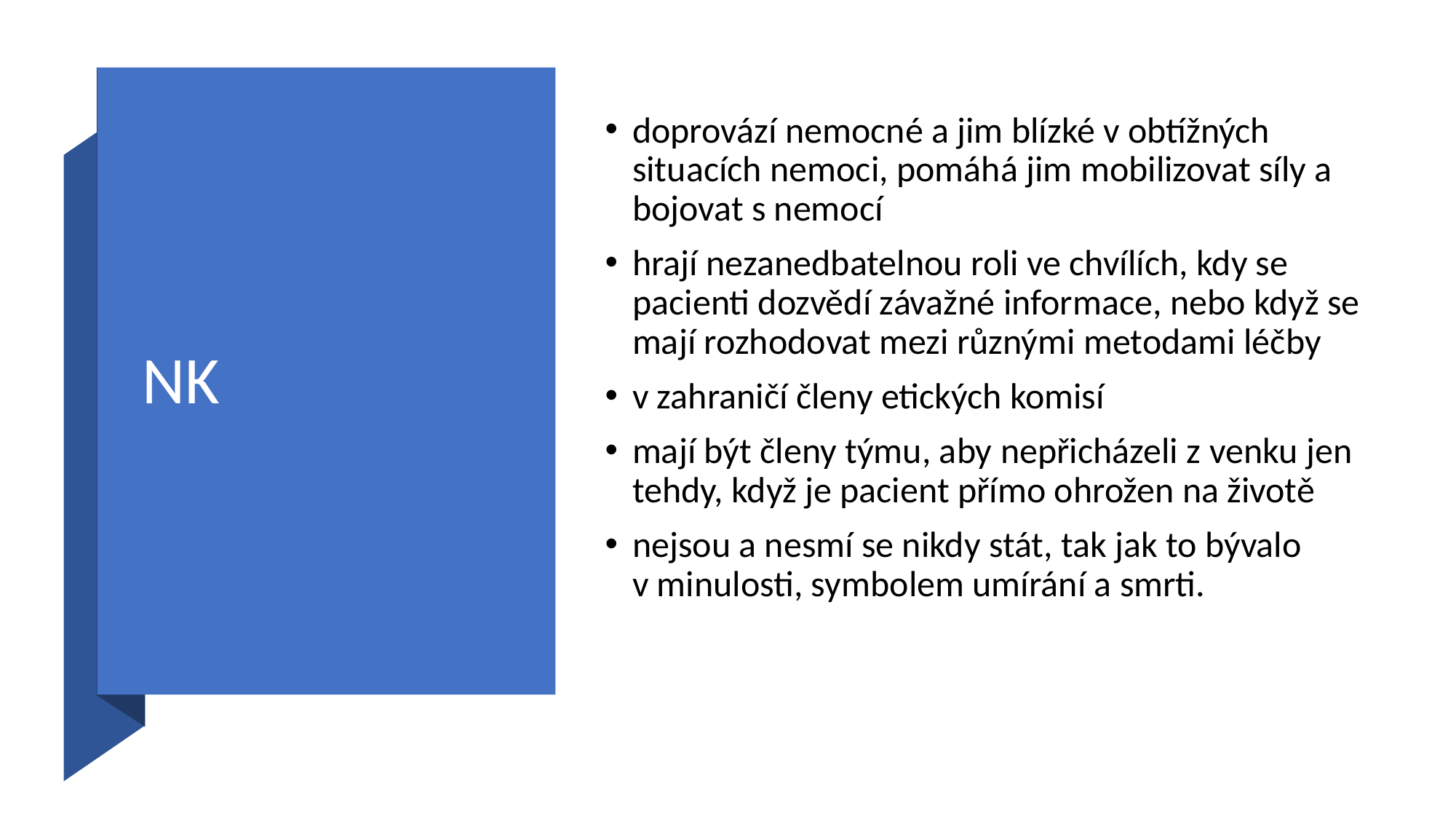

# NK
doprovází nemocné a jim blízké v obtížných situacích nemoci, pomáhá jim mobilizovat síly a bojovat s nemocí
hrají nezanedbatelnou roli ve chvílích, kdy se pacienti dozvědí závažné informace, nebo když se mají rozhodovat mezi různými metodami léčby
v zahraničí členy etických komisí
mají být členy týmu, aby nepřicházeli z venku jen tehdy, když je pacient přímo ohrožen na životě
nejsou a nesmí se nikdy stát, tak jak to bývalo v minulosti, symbolem umírání a smrti.